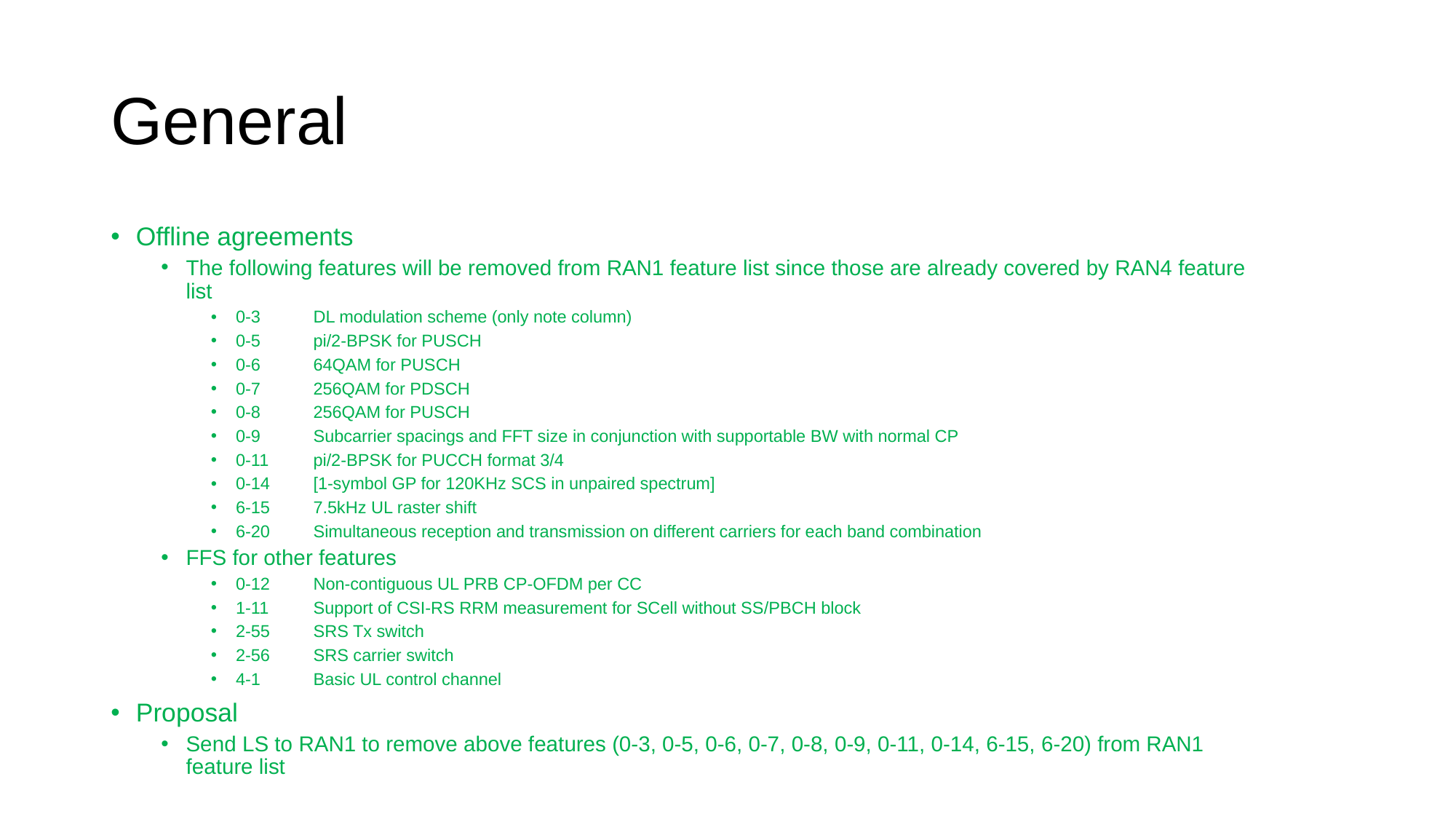

# General
Offline agreements
The following features will be removed from RAN1 feature list since those are already covered by RAN4 feature list
0-3	DL modulation scheme (only note column)
0-5	pi/2-BPSK for PUSCH
0-6	64QAM for PUSCH
0-7	256QAM for PDSCH
0-8	256QAM for PUSCH
0-9	Subcarrier spacings and FFT size in conjunction with supportable BW with normal CP
0-11	pi/2-BPSK for PUCCH format 3/4
0-14	[1-symbol GP for 120KHz SCS in unpaired spectrum]
6-15	7.5kHz UL raster shift
6-20	Simultaneous reception and transmission on different carriers for each band combination
FFS for other features
0-12	Non-contiguous UL PRB CP-OFDM per CC
1-11	Support of CSI-RS RRM measurement for SCell without SS/PBCH block
2-55	SRS Tx switch
2-56	SRS carrier switch
4-1	Basic UL control channel
Proposal
Send LS to RAN1 to remove above features (0-3, 0-5, 0-6, 0-7, 0-8, 0-9, 0-11, 0-14, 6-15, 6-20) from RAN1 feature list